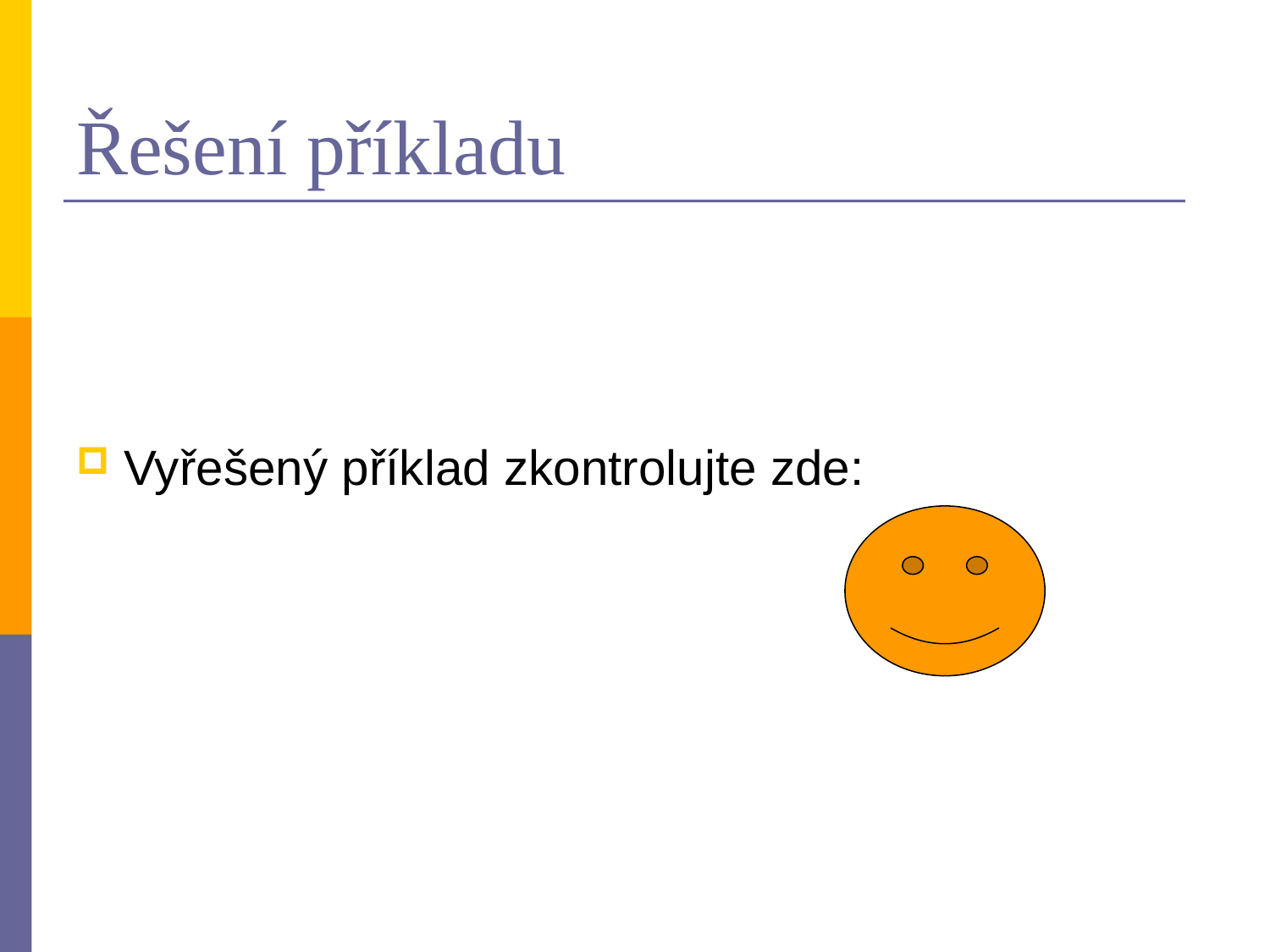

# Řešení příkladu

Vyřešený příklad zkontrolujte zde: